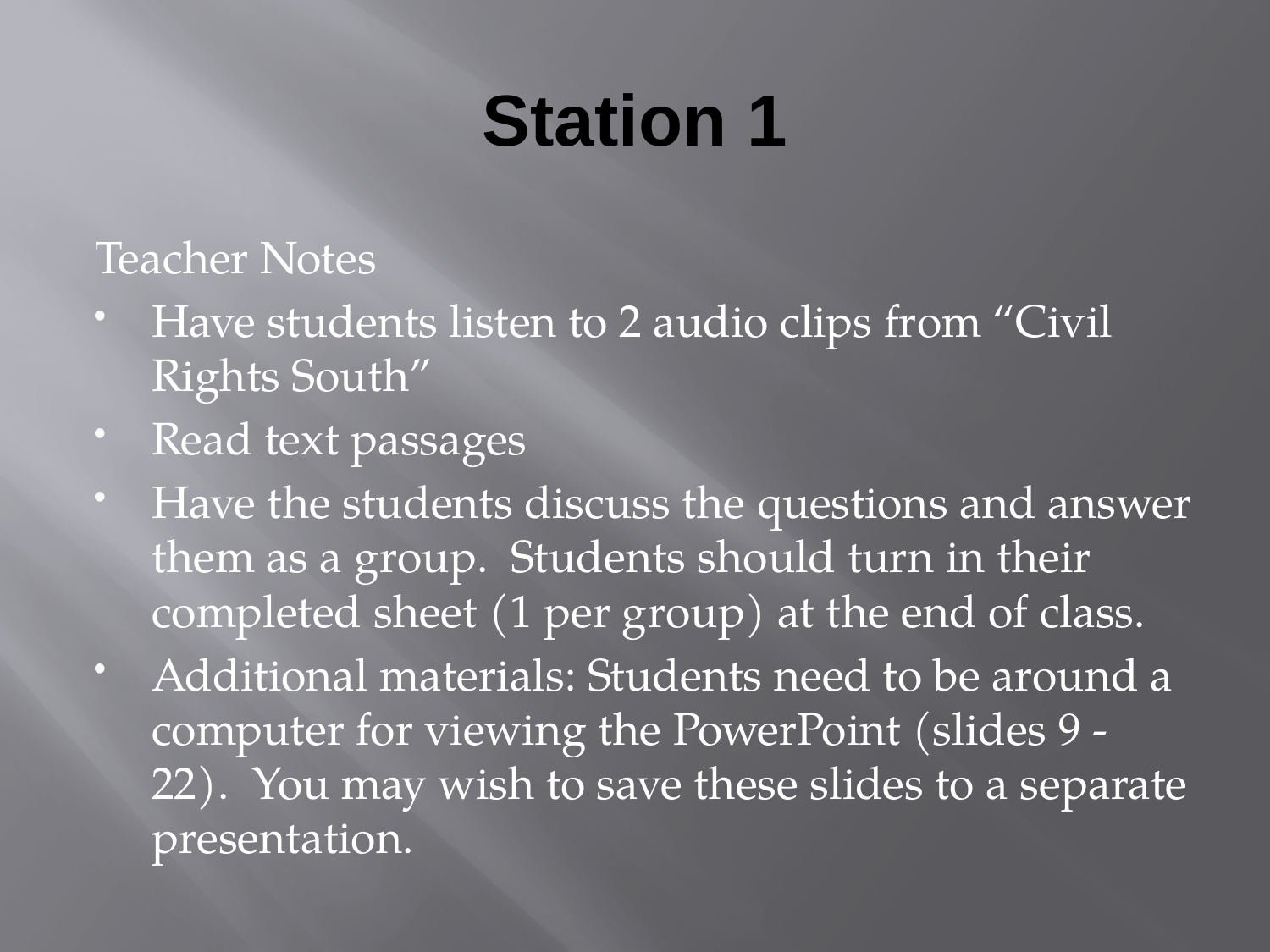

# Station 1
Teacher Notes
Have students listen to 2 audio clips from “Civil Rights South”
Read text passages
Have the students discuss the questions and answer them as a group.  Students should turn in their completed sheet (1 per group) at the end of class.
Additional materials: Students need to be around a computer for viewing the PowerPoint (slides 9 - 22).  You may wish to save these slides to a separate presentation.